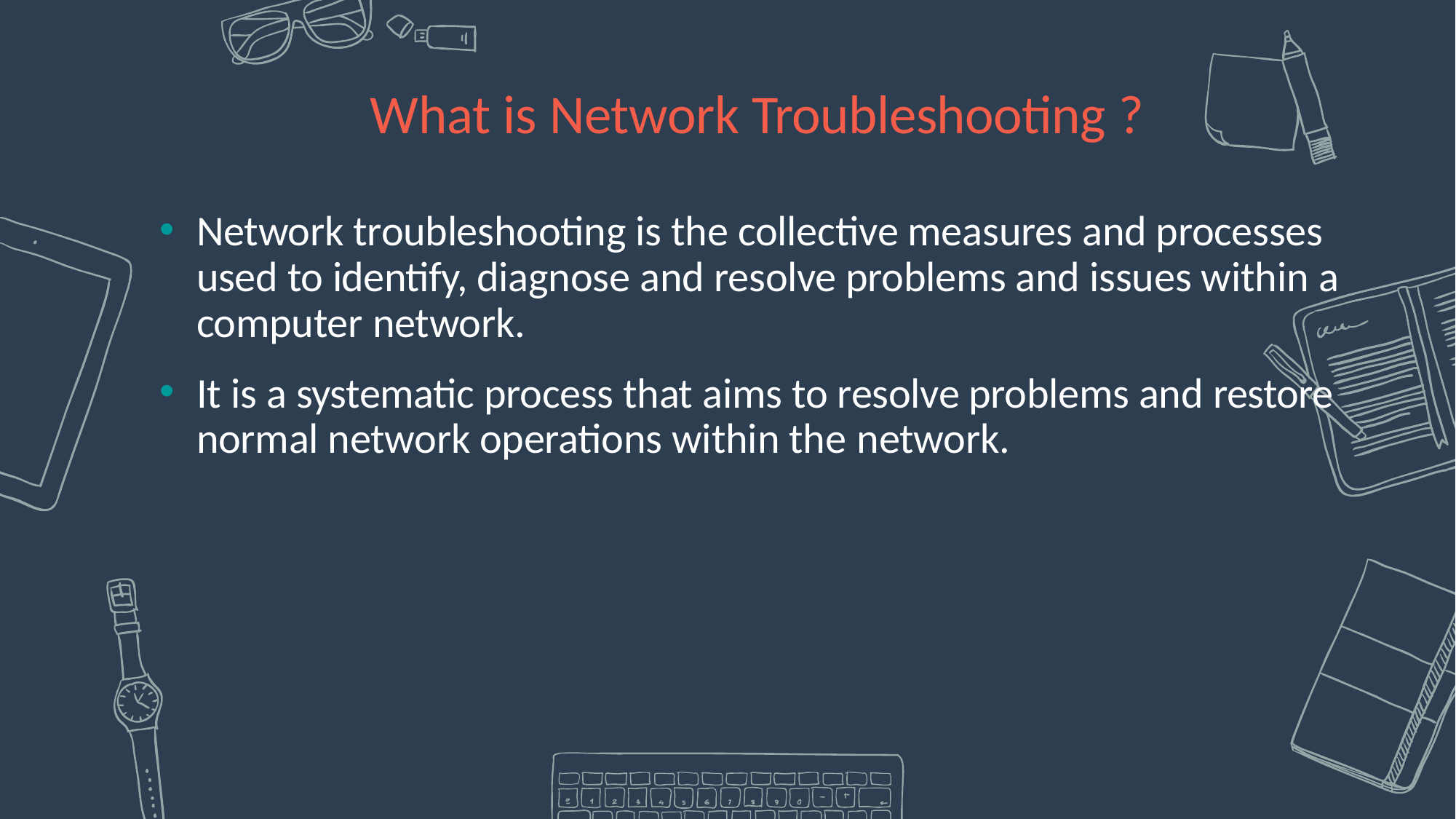

What is Network Troubleshooting ?
Network troubleshooting is the collective measures and processes  used to identify, diagnose and resolve problems and issues within a  computer network.
It is a systematic process that aims to resolve problems and restore  normal network operations within the network.